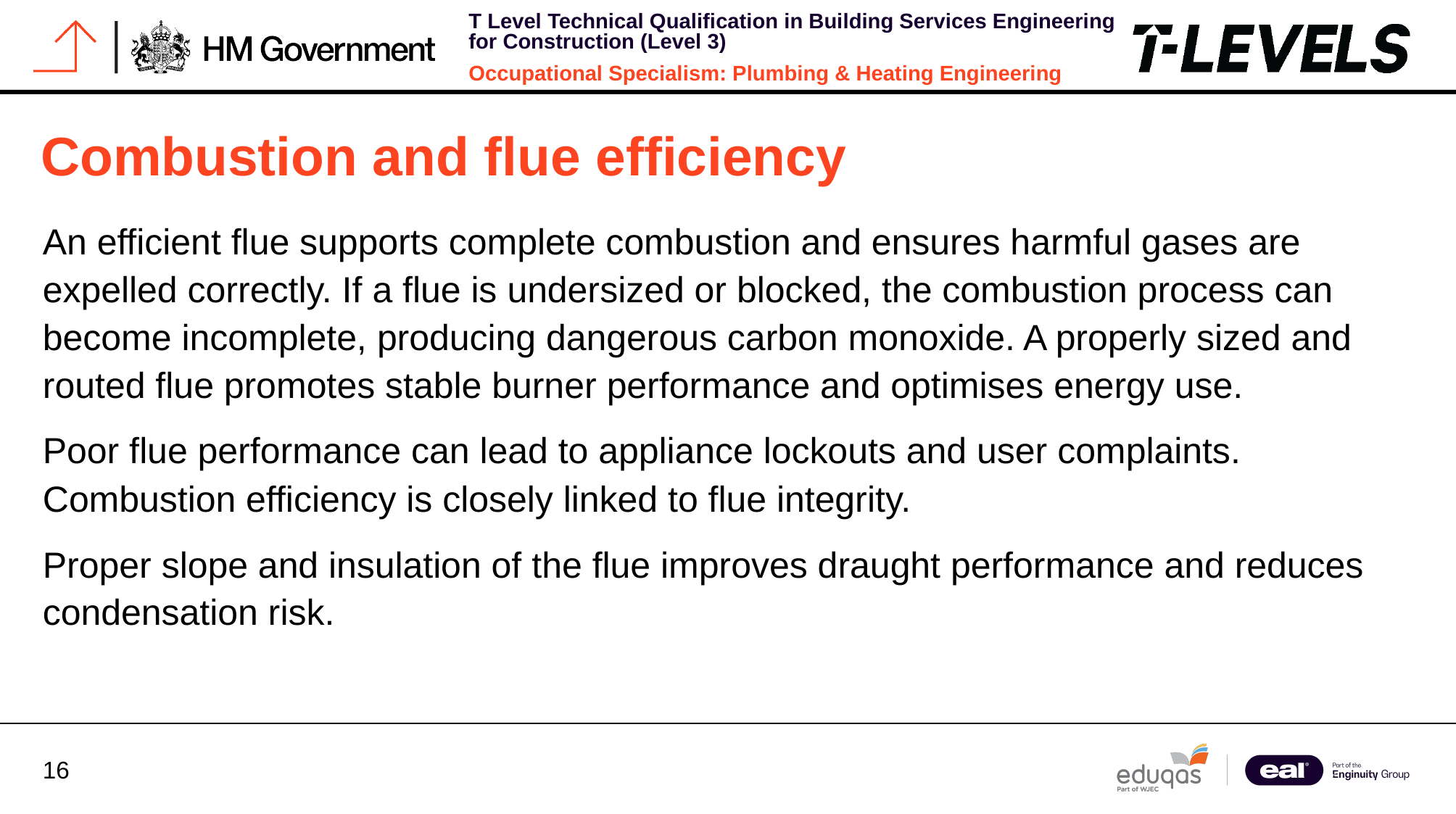

# Combustion and flue efficiency
An efficient flue supports complete combustion and ensures harmful gases are expelled correctly. If a flue is undersized or blocked, the combustion process can become incomplete, producing dangerous carbon monoxide. A properly sized and routed flue promotes stable burner performance and optimises energy use.
Poor flue performance can lead to appliance lockouts and user complaints. Combustion efficiency is closely linked to flue integrity.
Proper slope and insulation of the flue improves draught performance and reduces condensation risk.